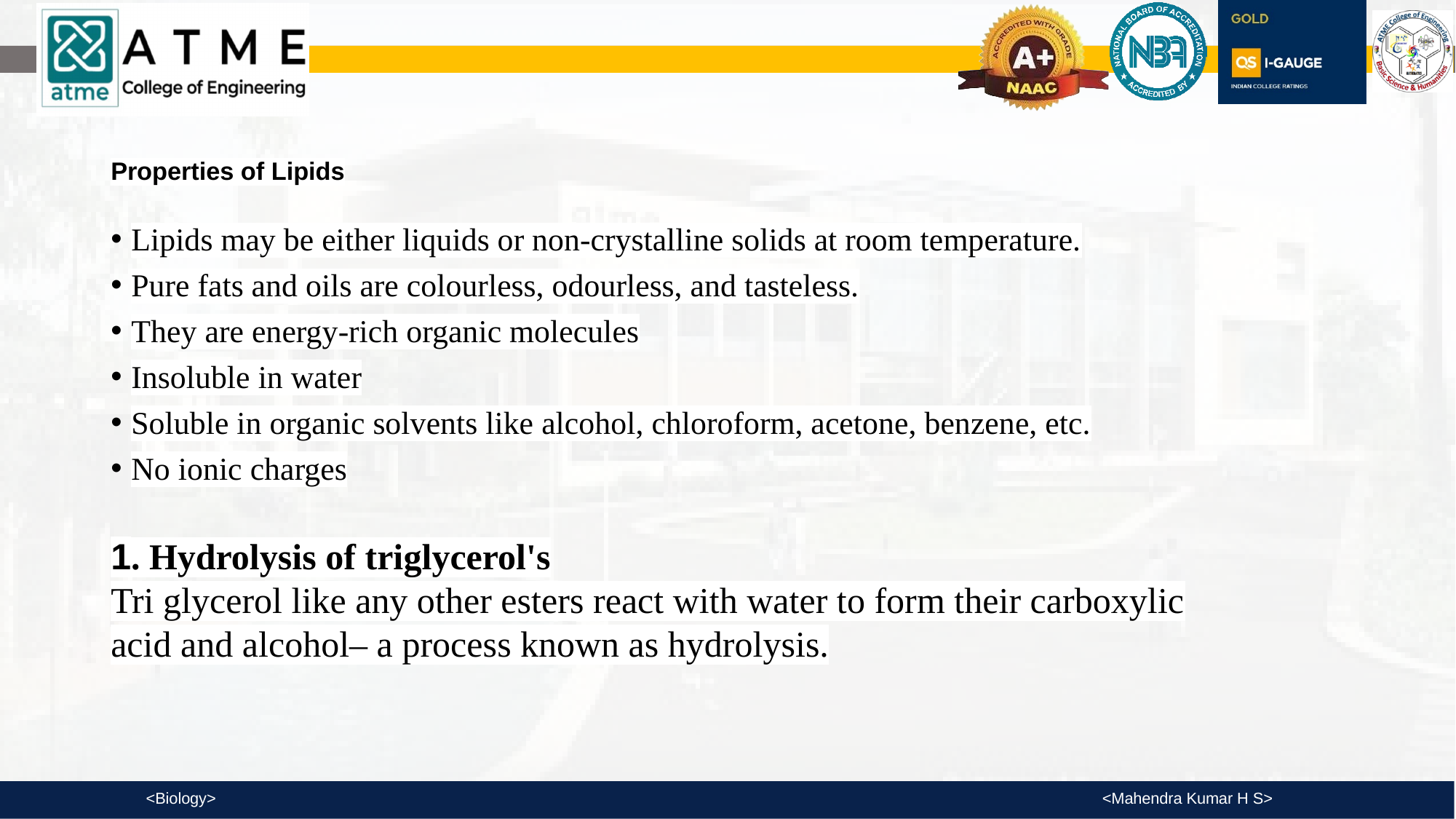

# Properties of Lipids
Lipids may be either liquids or non-crystalline solids at room temperature.
Pure fats and oils are colourless, odourless, and tasteless.
They are energy-rich organic molecules
Insoluble in water
Soluble in organic solvents like alcohol, chloroform, acetone, benzene, etc.
No ionic charges

1. Hydrolysis of triglycerol's
Tri glycerol like any other esters react with water to form their carboxylic acid and alcohol– a process known as hydrolysis.